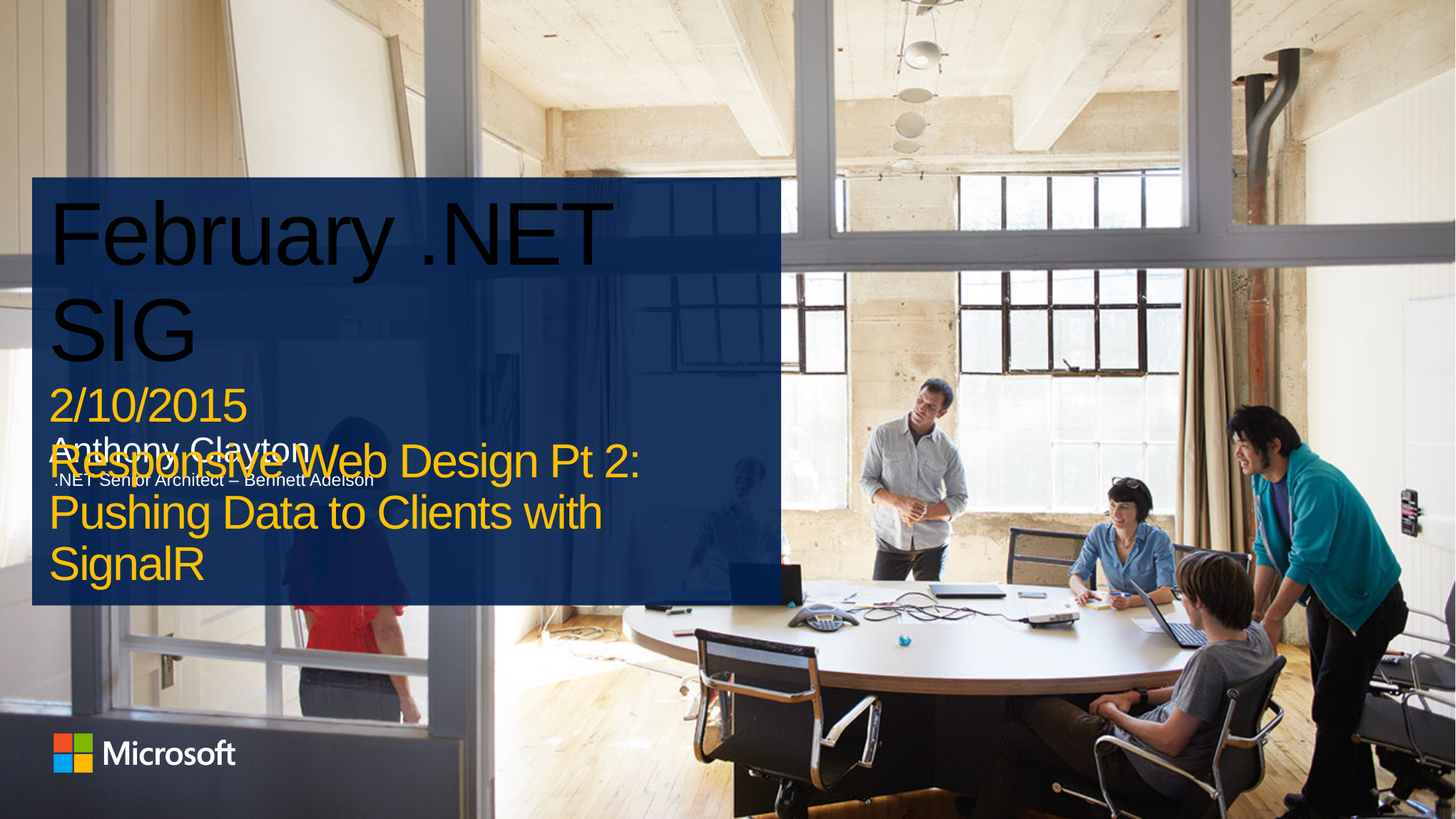

# February .NET SIG 2/10/2015 Anthony Clayton .NET Senior Architect – Bennett Adelson
Responsive Web Design Pt 2: Pushing Data to Clients with SignalR